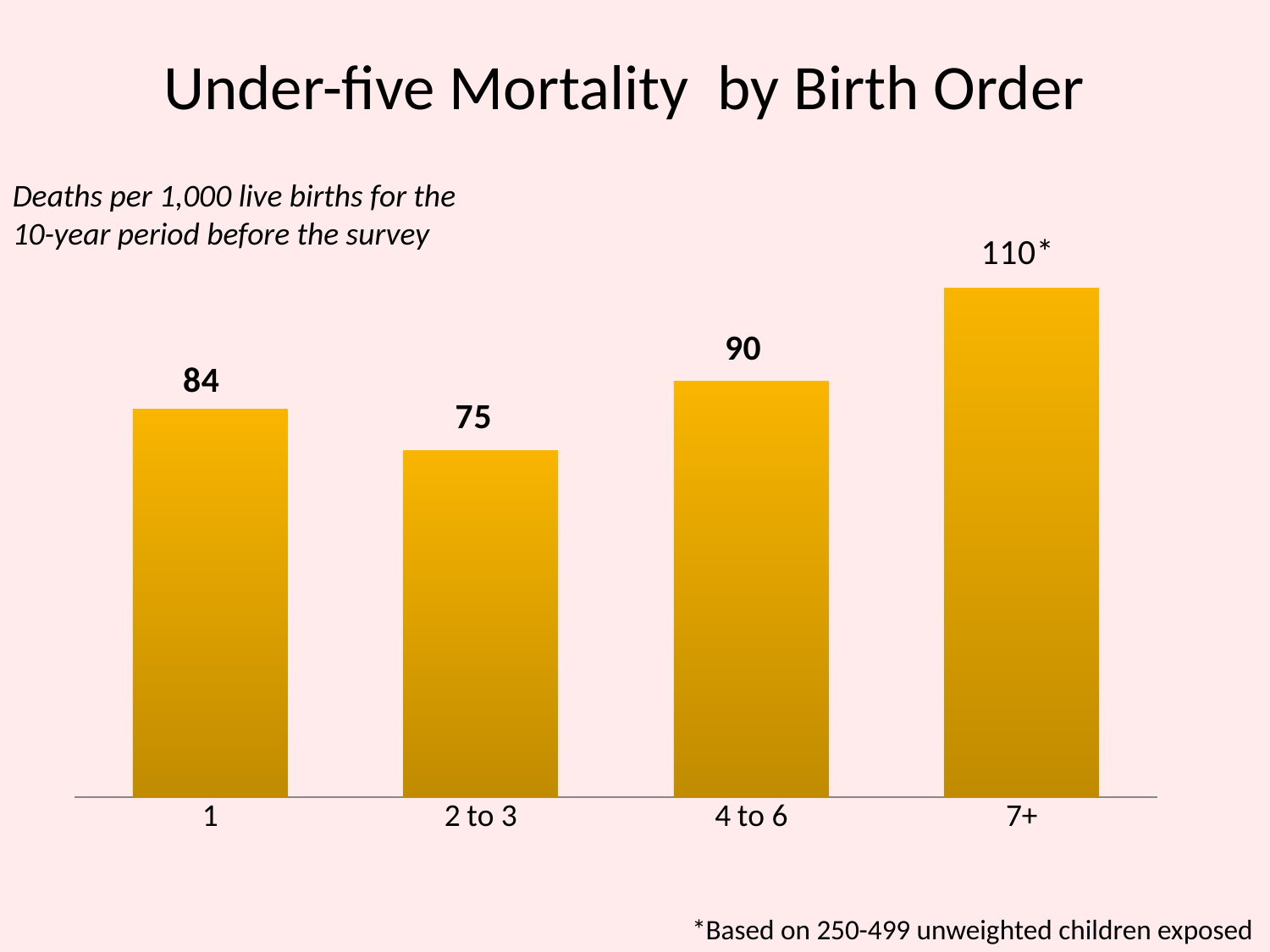

# Under-five Mortality  by Birth Order
Deaths per 1,000 live births for the 10-year period before the survey

### Chart

| Category | Under-five mortality |
|---|---|
| 1 | 84.0 |
| 2 to 3 | 75.0 |
| 4 to 6 | 90.0 |
| 7+ | 110.0 |
*Based on 250-499 unweighted children exposed